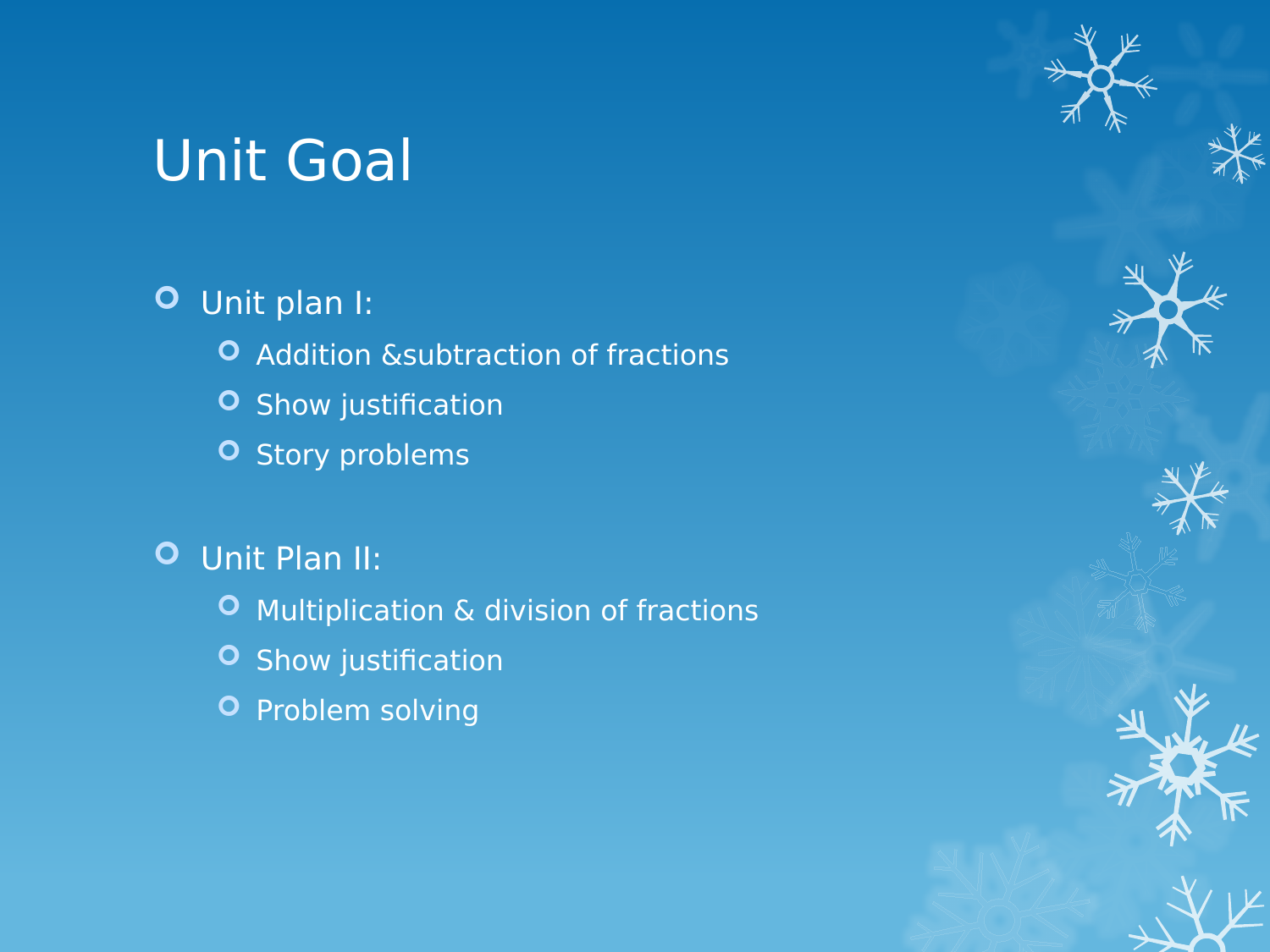

# Unit Goal
Unit plan I:
Addition &subtraction of fractions
Show justification
Story problems

Unit Plan II:
Multiplication & division of fractions
Show justification
Problem solving